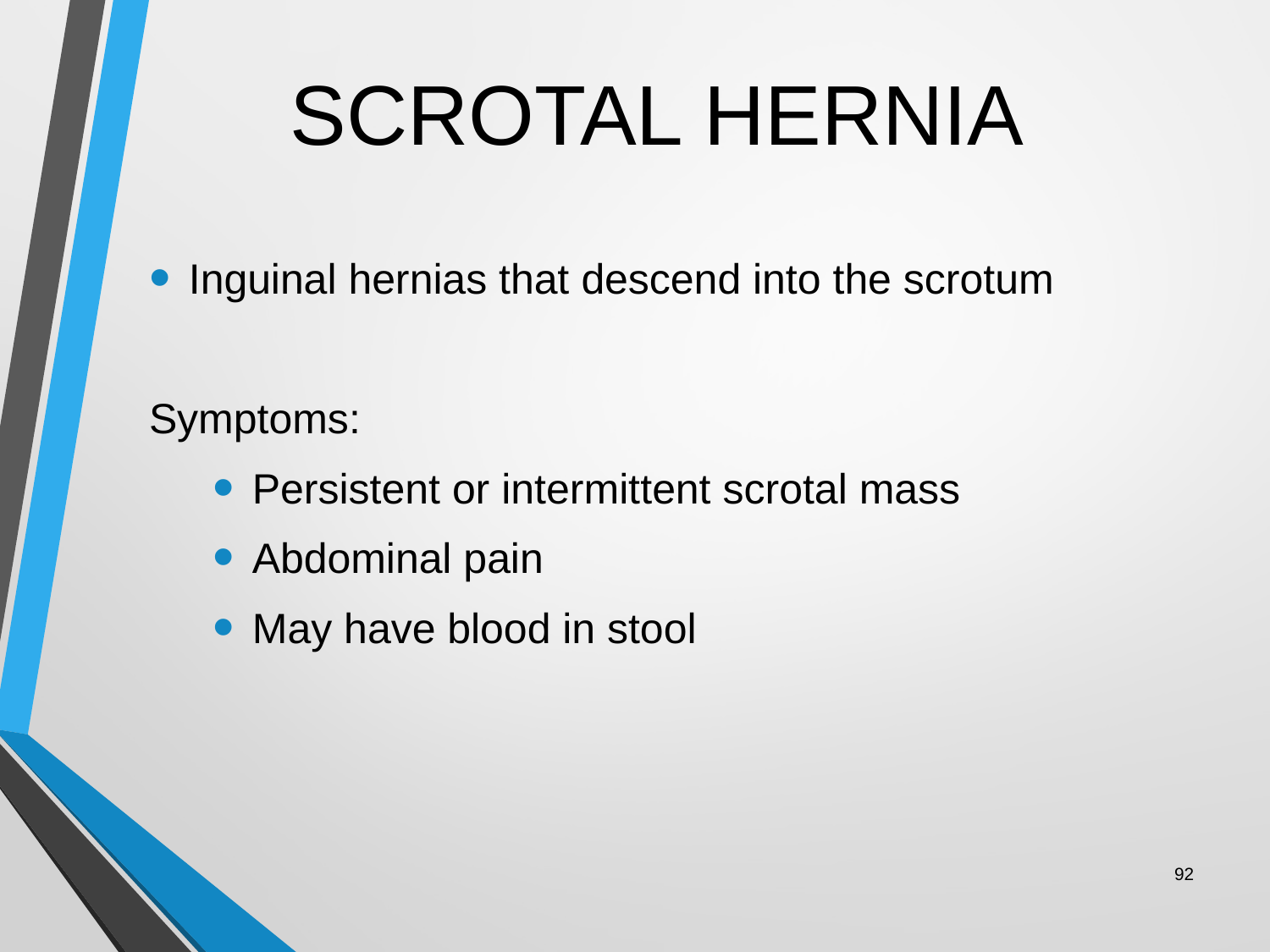

# SCROTAL HERNIA
Inguinal hernias that descend into the scrotum

Symptoms:
Persistent or intermittent scrotal mass
Abdominal pain
May have blood in stool

92